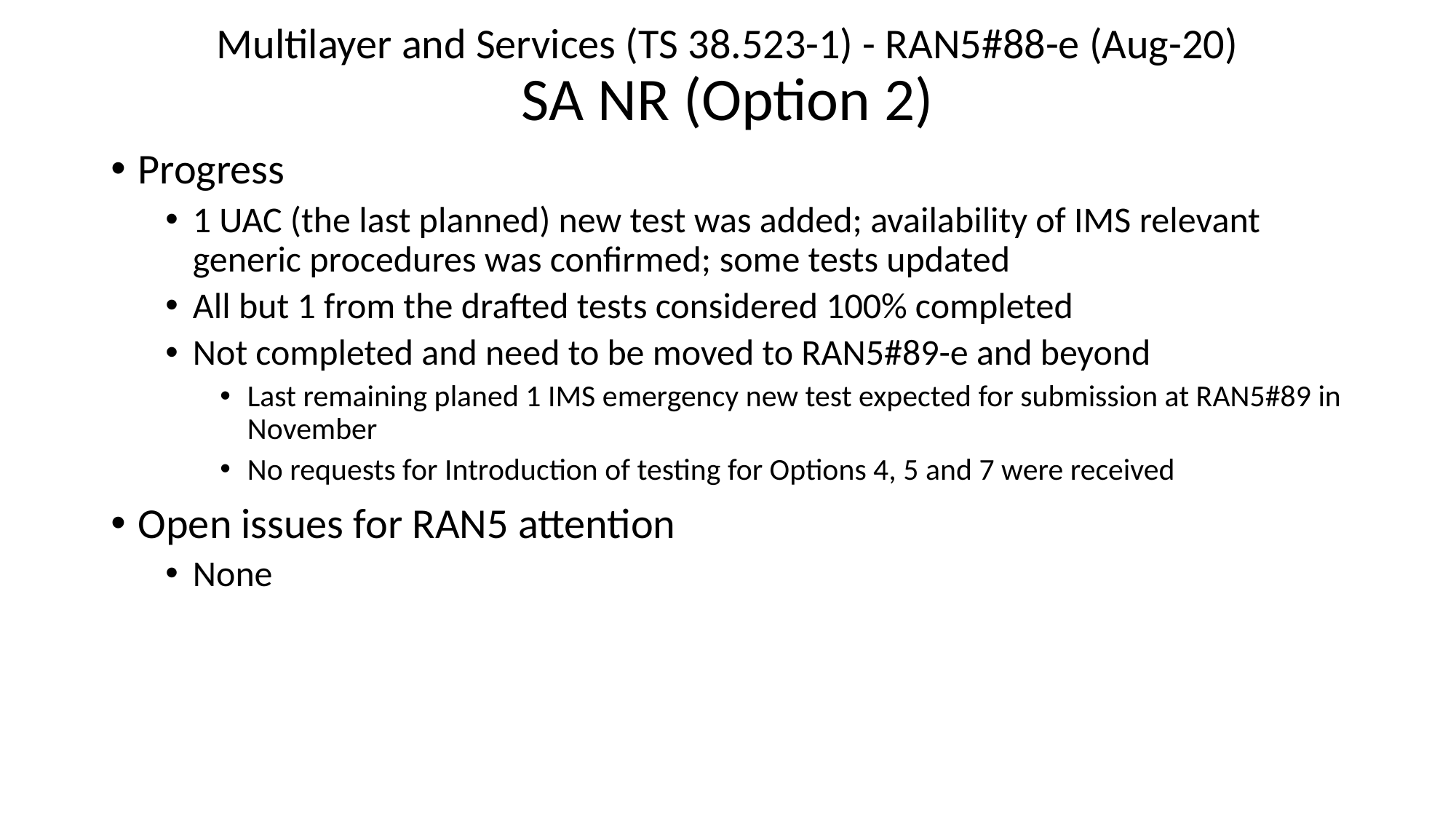

# Multilayer and Services (TS 38.523-1) - RAN5#88-e (Aug-20) SA NR (Option 2)
Progress
1 UAC (the last planned) new test was added; availability of IMS relevant generic procedures was confirmed; some tests updated
All but 1 from the drafted tests considered 100% completed
Not completed and need to be moved to RAN5#89-e and beyond
Last remaining planed 1 IMS emergency new test expected for submission at RAN5#89 in November
No requests for Introduction of testing for Options 4, 5 and 7 were received
Open issues for RAN5 attention
None